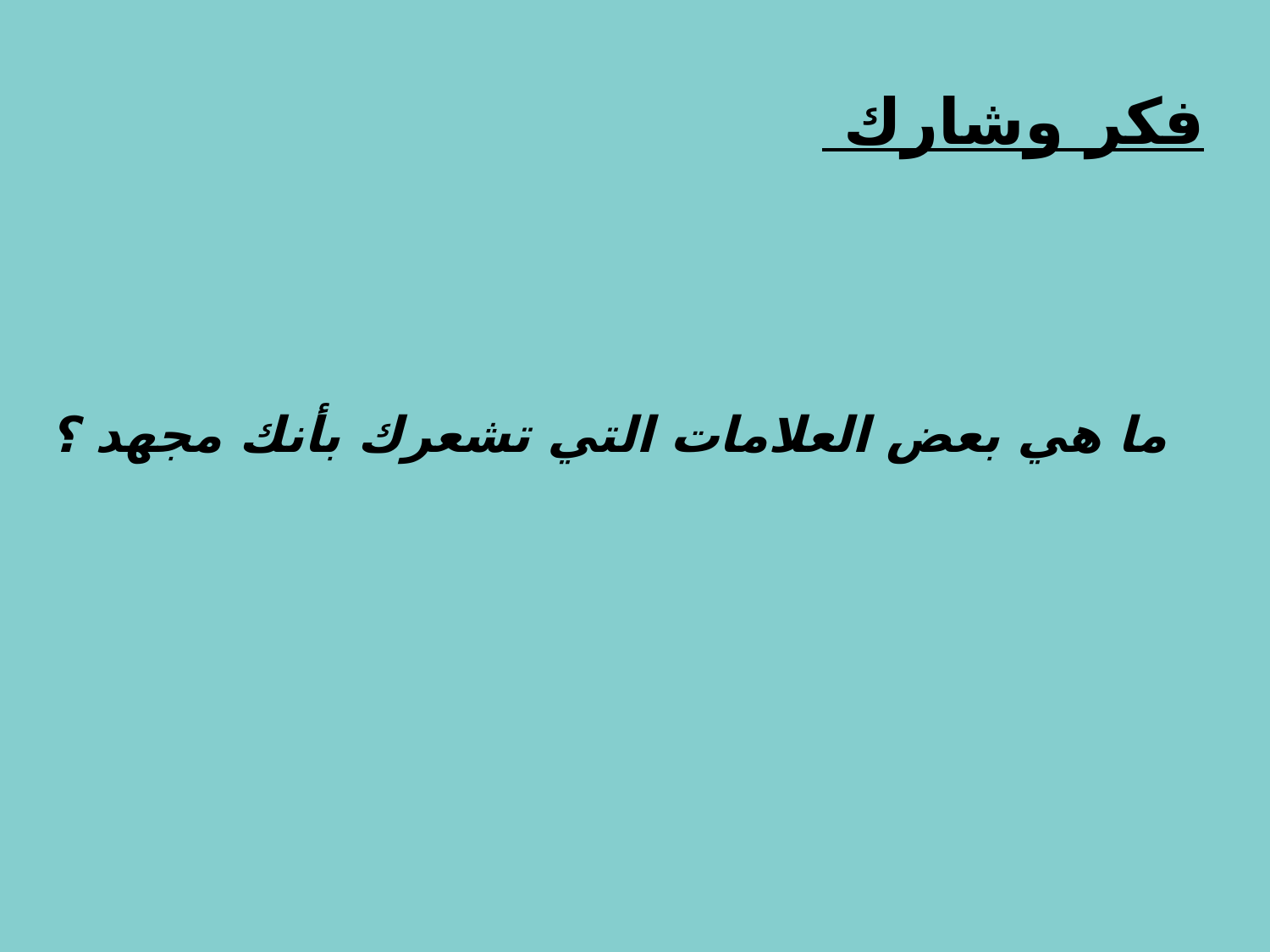

# فكر وشارك

ما هي بعض العلامات التي تشعرك بأنك مجهد ؟